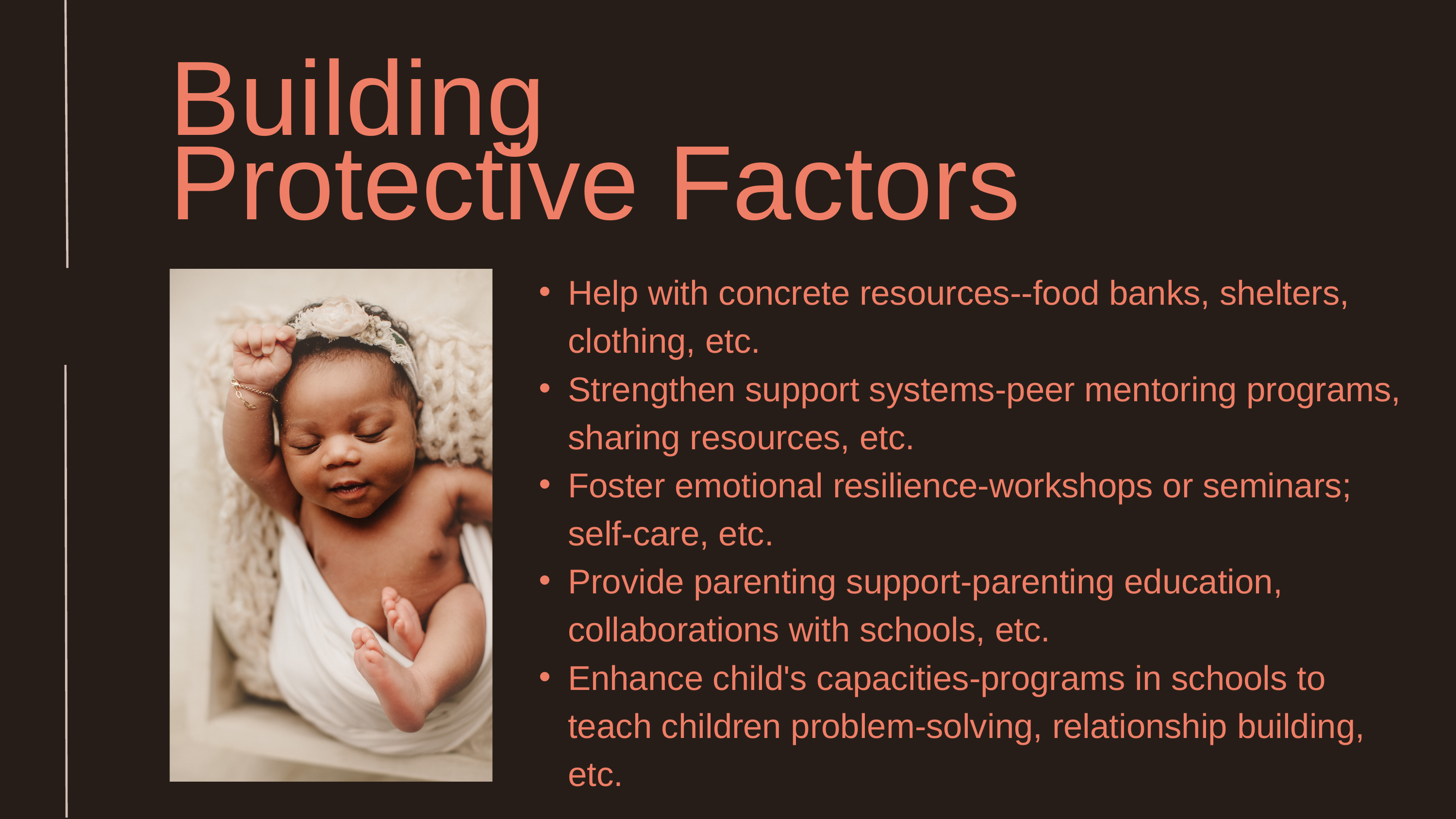

Building Protective Factors

Help with concrete resources--food banks, shelters, clothing, etc.
Strengthen support systems-peer mentoring programs, sharing resources, etc.
Foster emotional resilience-workshops or seminars; self-care, etc.
Provide parenting support-parenting education, collaborations with schools, etc.
Enhance child's capacities-programs in schools to teach children problem-solving, relationship building, etc.